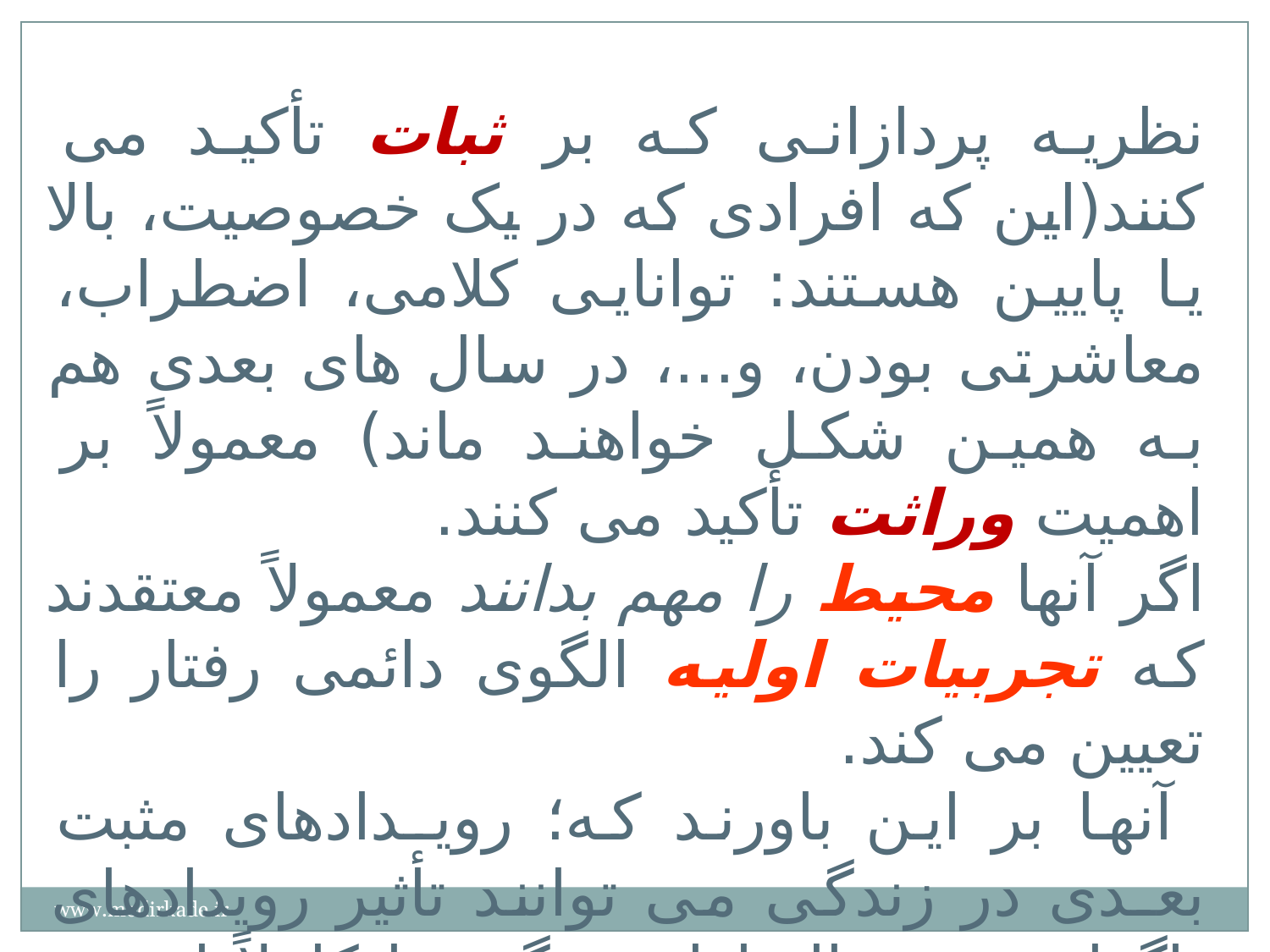

نظریه پردازانی که بر ثبات تأکید می کنند(این که افرادی که در یک خصوصیت، بالا یا پایین هستند: توانایی کلامی، اضطراب، معاشرتی بودن، و...، در سال های بعدی هم به همین شکل خواهند ماند) معمولاً بر اهمیت وراثت تأکید می کنند.
اگر آنها محیط را مهم بدانند معمولاً معتقدند که تجربیات اولیه الگوی دائمی رفتار را تعیین می کند.
 آنها بر این باورند که؛ رویـدادهای مثبت بعـدی در زندگی می توانند تأثیر رویدادهای ناگوار چند سال اول زندگی را کاملاً از بین ببرند(بر انعطاف پذیری تأکید دارند).
www.modirkade.ir